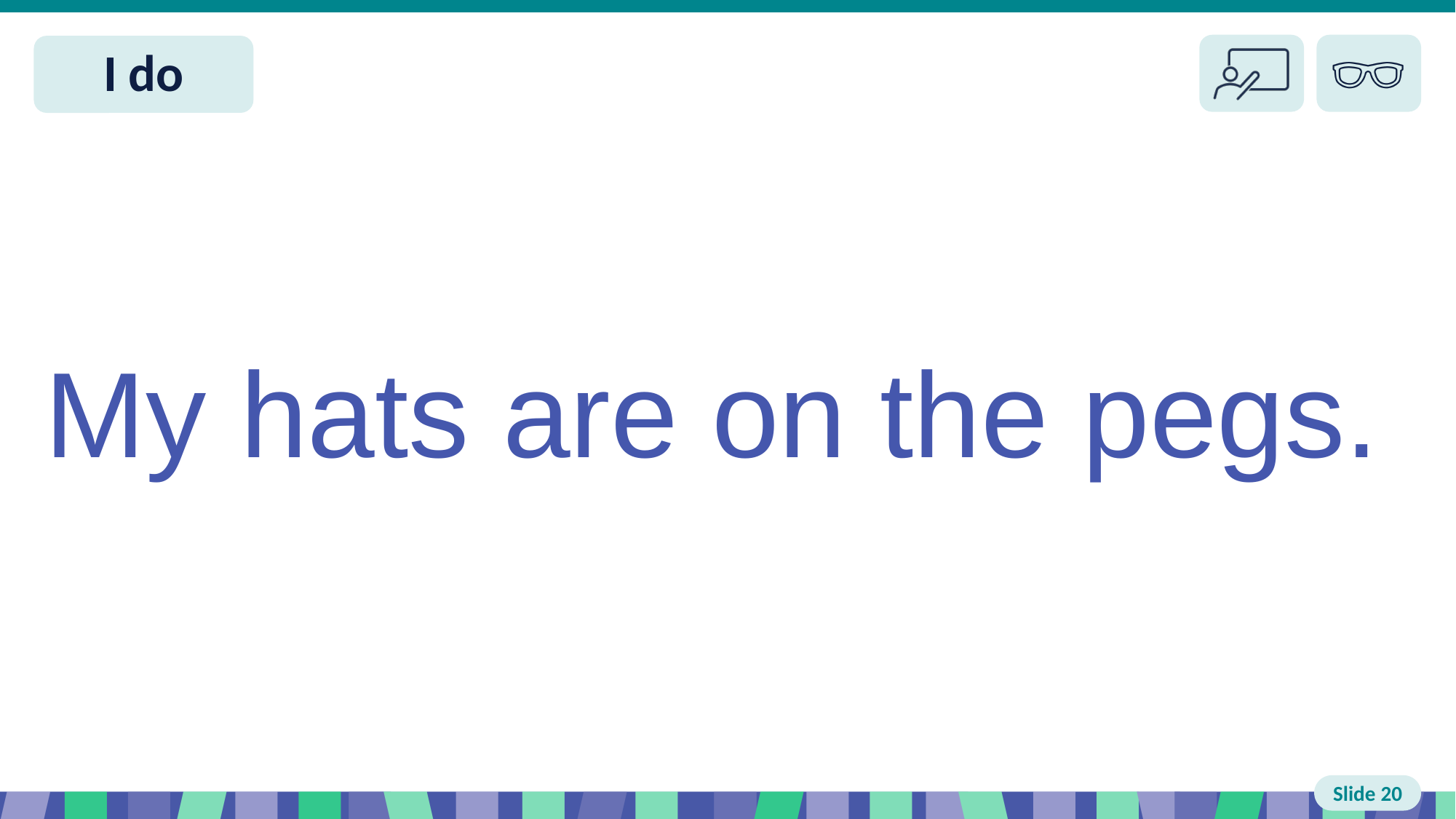

Slide 20 I do
My hats are on the pegs.